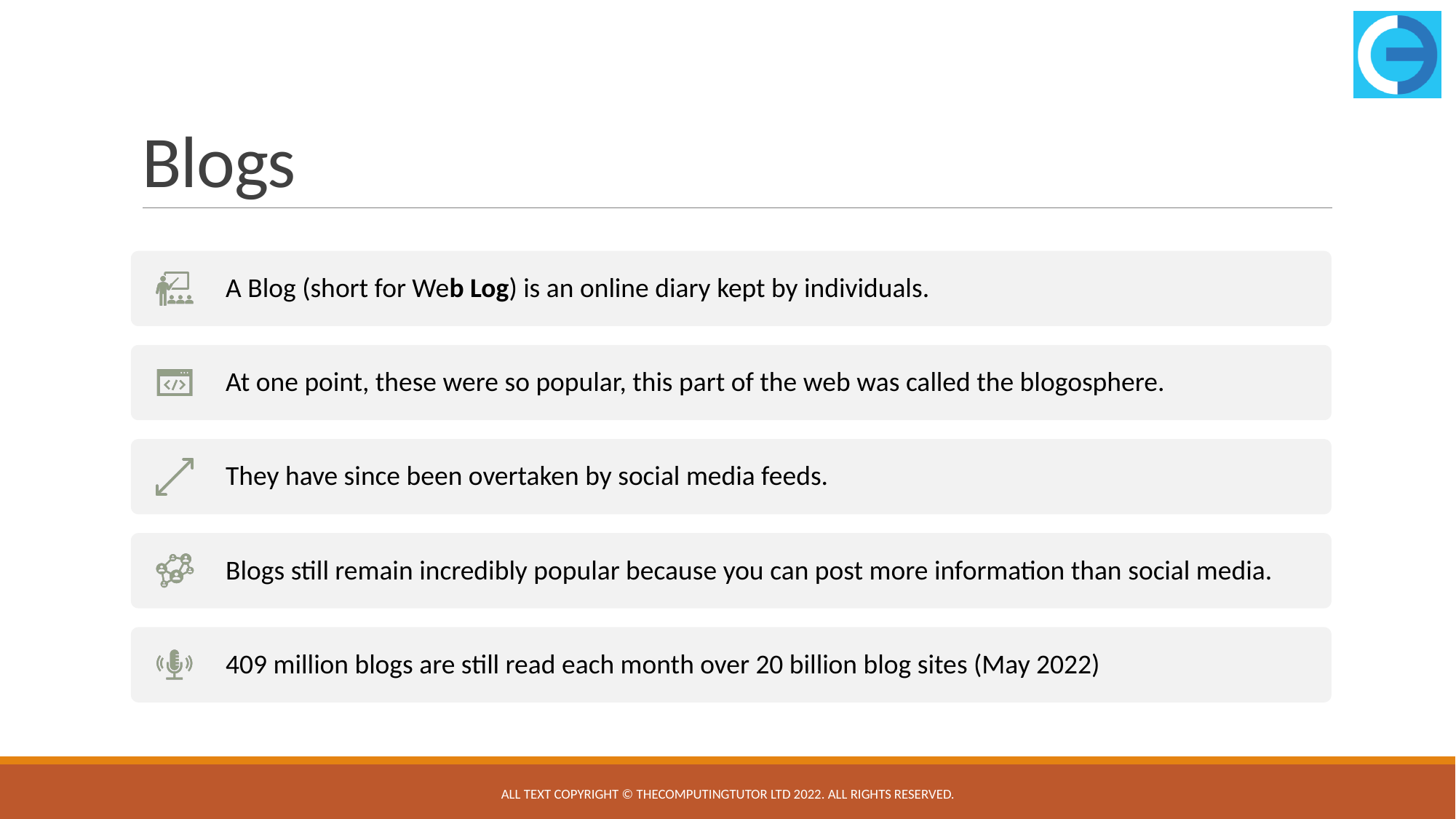

# Blogs
A Blog (short for Web Log) is an online diary kept by individuals.
At one point, these were so popular, this part of the web was called the blogosphere.
They have since been overtaken by social media feeds.
Blogs still remain incredibly popular because you can post more information than social media.
409 million blogs are still read each month over 20 billion blog sites (May 2022)
All text copyright © TheComputingTutor Ltd 2022. All rights Reserved.